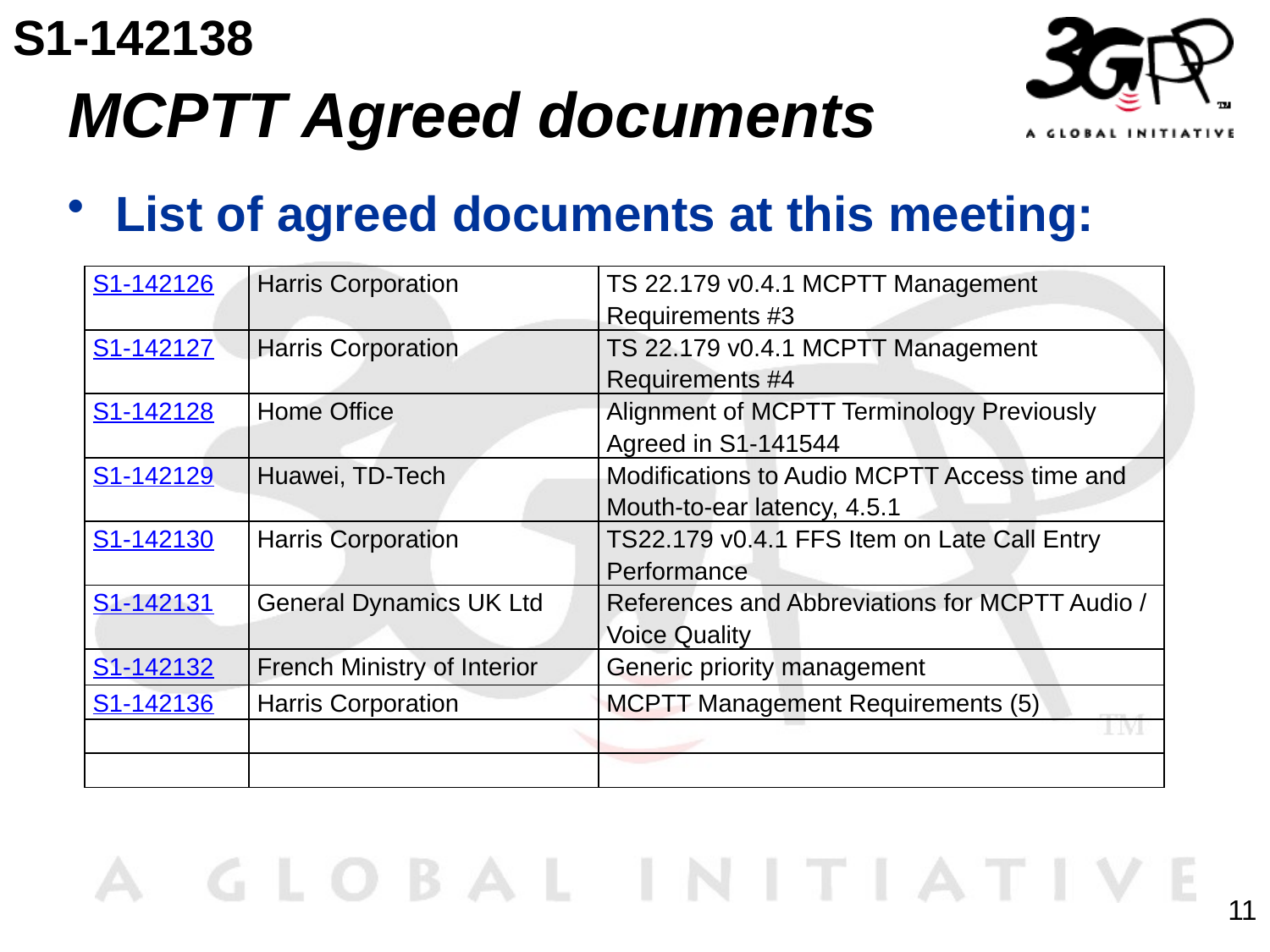

S1-142138
# MCPTT Agreed documents
List of agreed documents at this meeting:

| S1-142126 | Harris Corporation | TS 22.179 v0.4.1 MCPTT Management Requirements #3 |
| --- | --- | --- |
| S1-142127 | Harris Corporation | TS 22.179 v0.4.1 MCPTT Management Requirements #4 |
| S1-142128 | Home Office | Alignment of MCPTT Terminology Previously Agreed in S1-141544 |
| S1-142129 | Huawei, TD-Tech | Modifications to Audio MCPTT Access time and Mouth-to-ear latency, 4.5.1 |
| S1-142130 | Harris Corporation | TS22.179 v0.4.1 FFS Item on Late Call Entry Performance |
| S1-142131 | General Dynamics UK Ltd | References and Abbreviations for MCPTT Audio / Voice Quality |
| S1-142132 | French Ministry of Interior | Generic priority management |
| S1-142136 | Harris Corporation | MCPTT Management Requirements (5) |
|  |  |  |
|  |  |  |
11